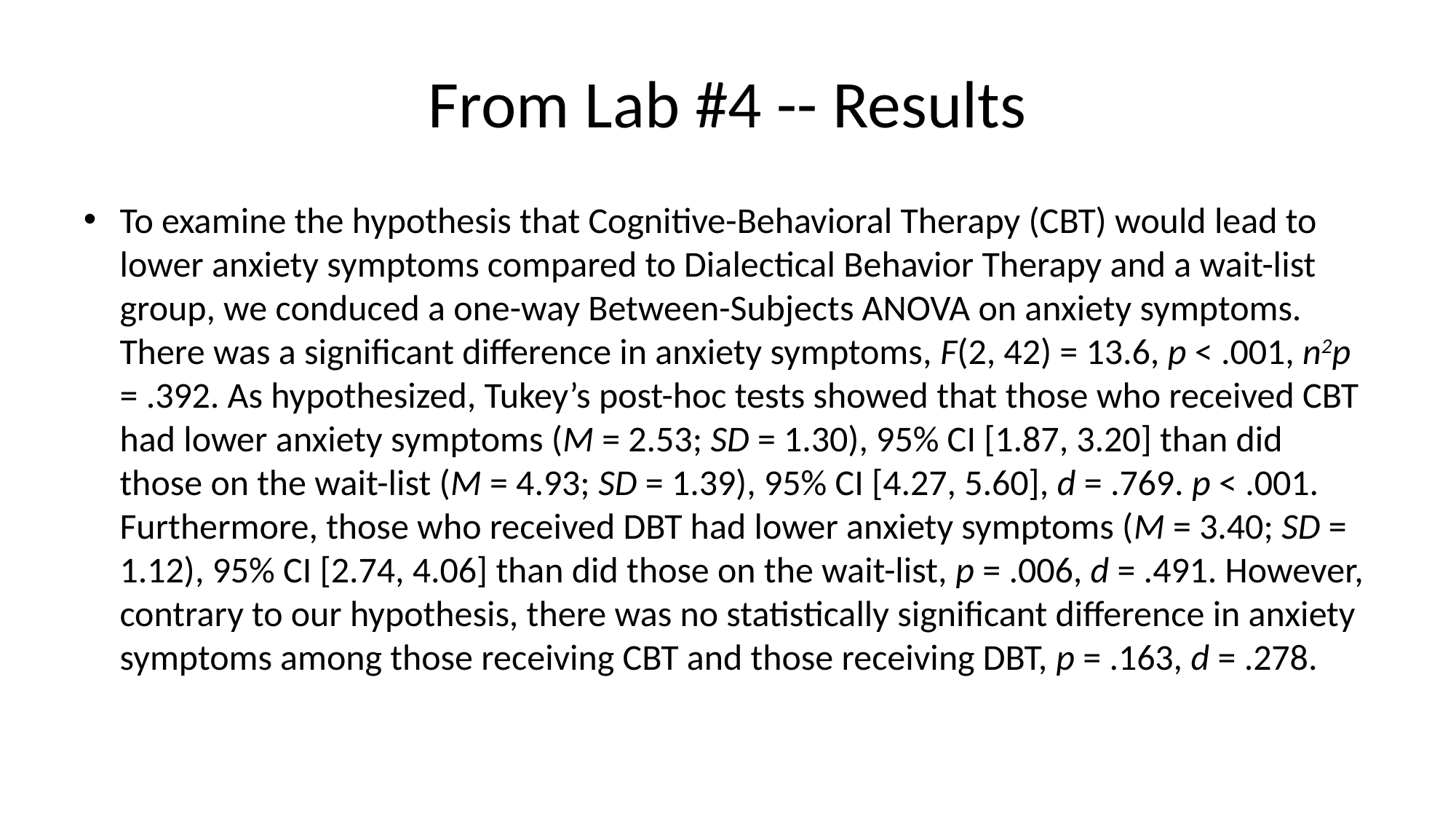

# From Lab #4 -- Results
To examine the hypothesis that Cognitive-Behavioral Therapy (CBT) would lead to lower anxiety symptoms compared to Dialectical Behavior Therapy and a wait-list group, we conduced a one-way Between-Subjects ANOVA on anxiety symptoms.  There was a significant difference in anxiety symptoms, F(2, 42) = 13.6, p < .001, n2p = .392. As hypothesized, Tukey’s post-hoc tests showed that those who received CBT had lower anxiety symptoms (M = 2.53; SD = 1.30), 95% CI [1.87, 3.20] than did those on the wait-list (M = 4.93; SD = 1.39), 95% CI [4.27, 5.60], d = .769. p < .001. Furthermore, those who received DBT had lower anxiety symptoms (M = 3.40; SD = 1.12), 95% CI [2.74, 4.06] than did those on the wait-list, p = .006, d = .491. However, contrary to our hypothesis, there was no statistically significant difference in anxiety symptoms among those receiving CBT and those receiving DBT, p = .163, d = .278.